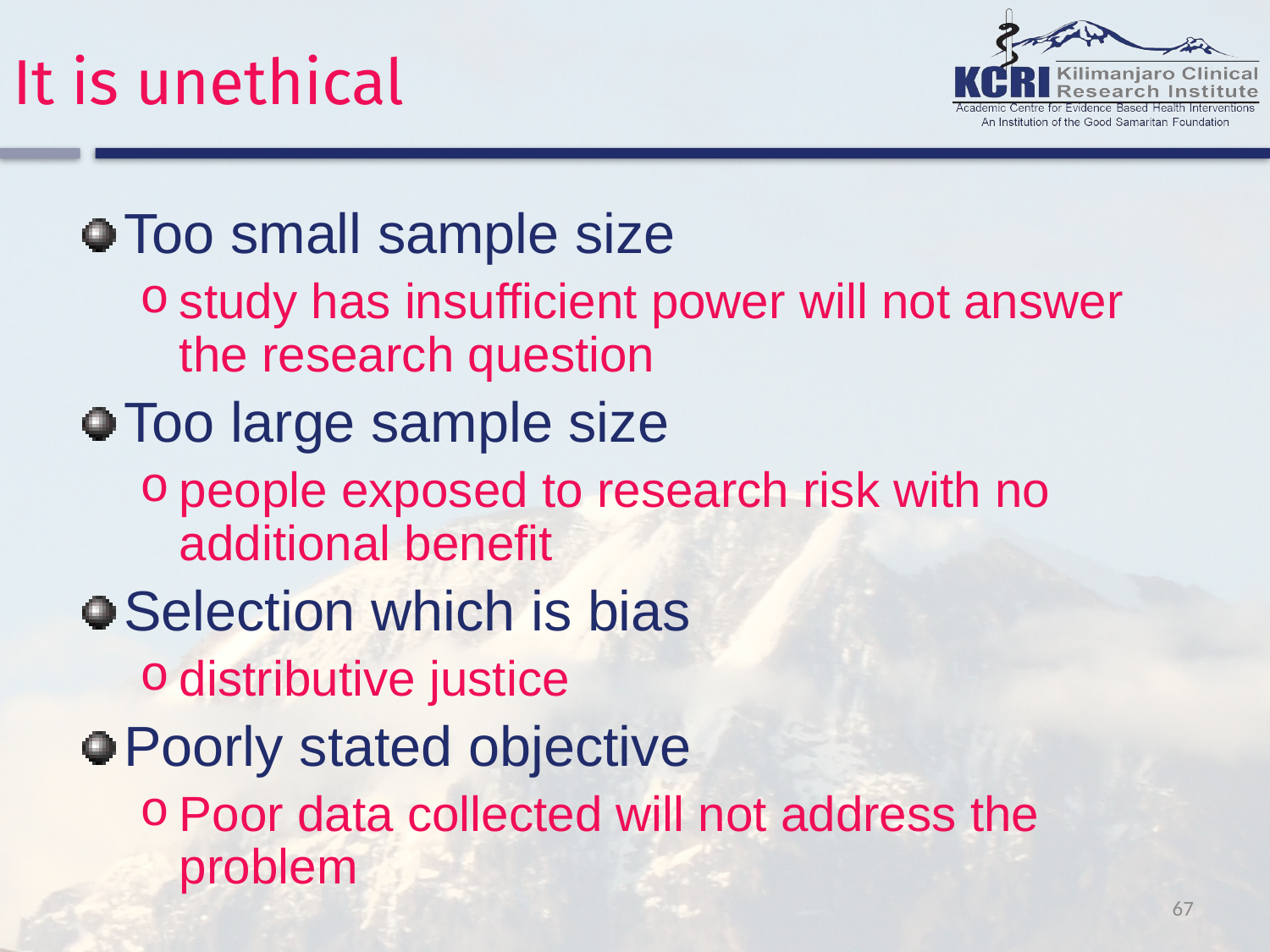

# It is unethical
Too small sample size
study has insufficient power will not answer the research question
Too large sample size
people exposed to research risk with no additional benefit
Selection which is bias
distributive justice
Poorly stated objective
Poor data collected will not address the problem

67